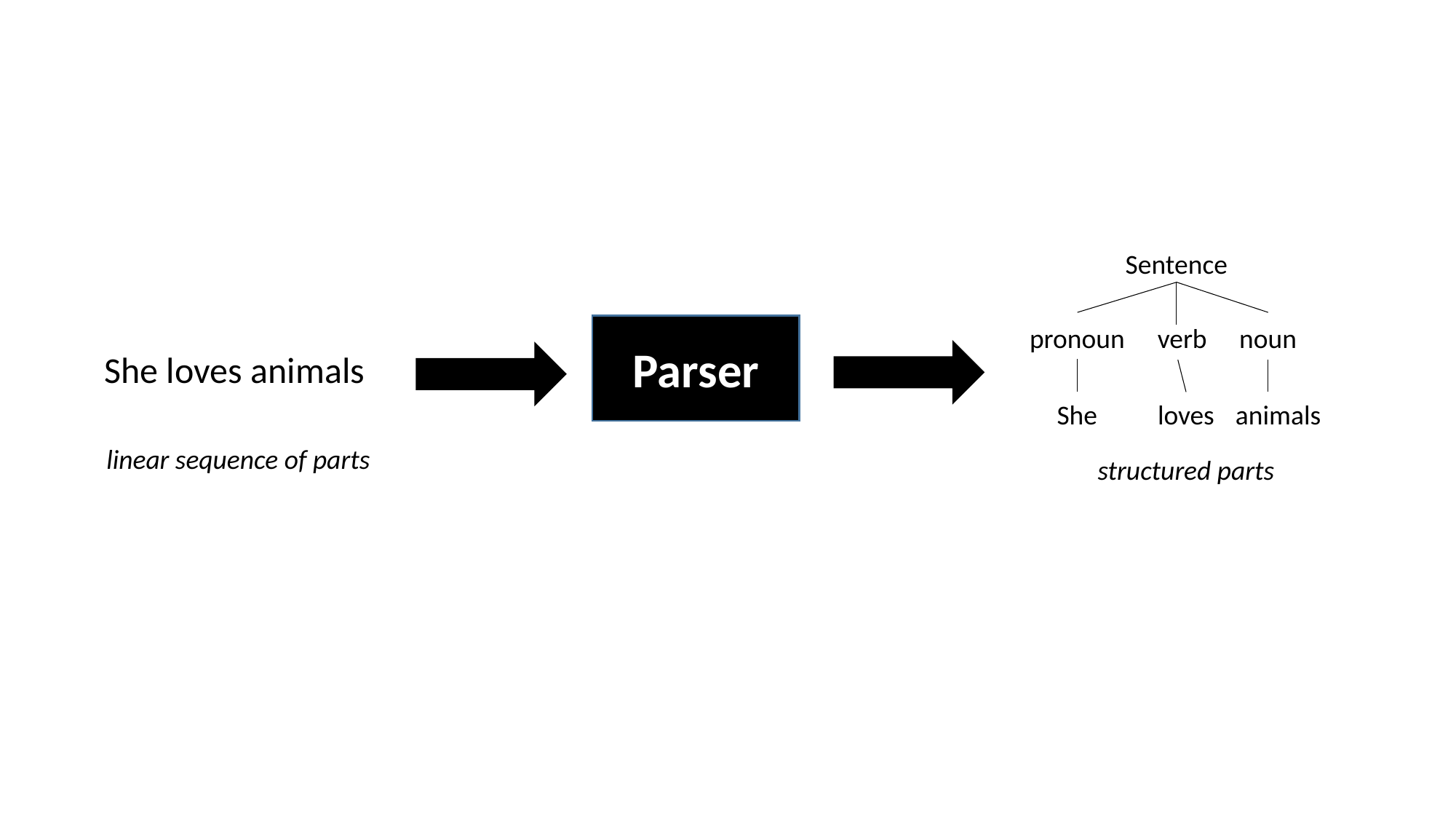

Sentence
Parser
pronoun
verb
noun
She loves animals

She
animals
loves
linear sequence of parts
structured parts